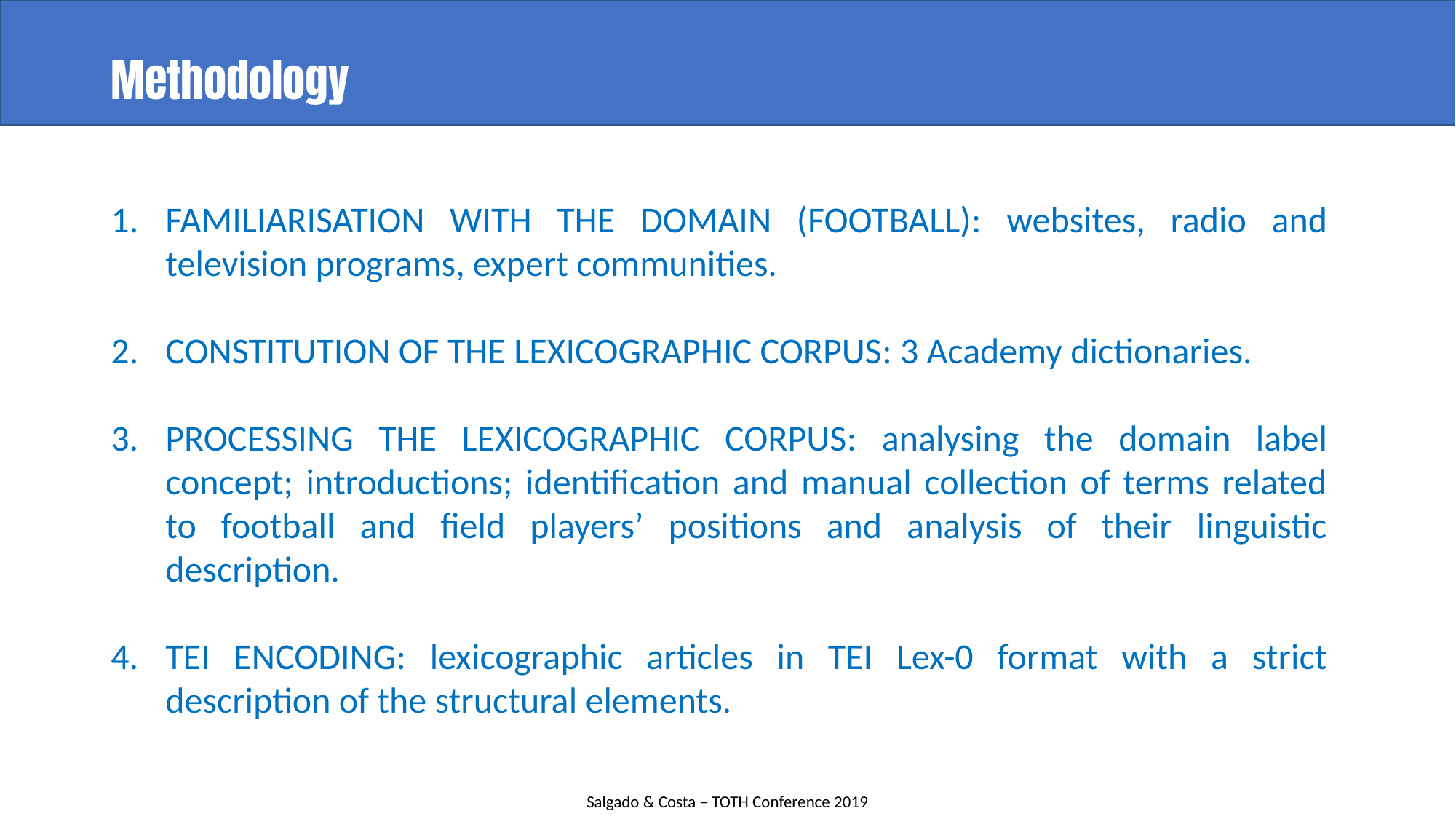

# Methodology
familiarisation with the domain (football): websites, radio and television programs, expert communities.

constitution of the lexicographic corpus: 3 Academy dictionaries.

processing the lexicographic corpus: analysing the domain label concept; introductions; identification and manual collection of terms related to football and field players’ positions and analysis of their linguistic description.

tei encoding: lexicographic articles in TEI Lex-0 format with a strict description of the structural elements.
Salgado & Costa – TOTH Conference 2019